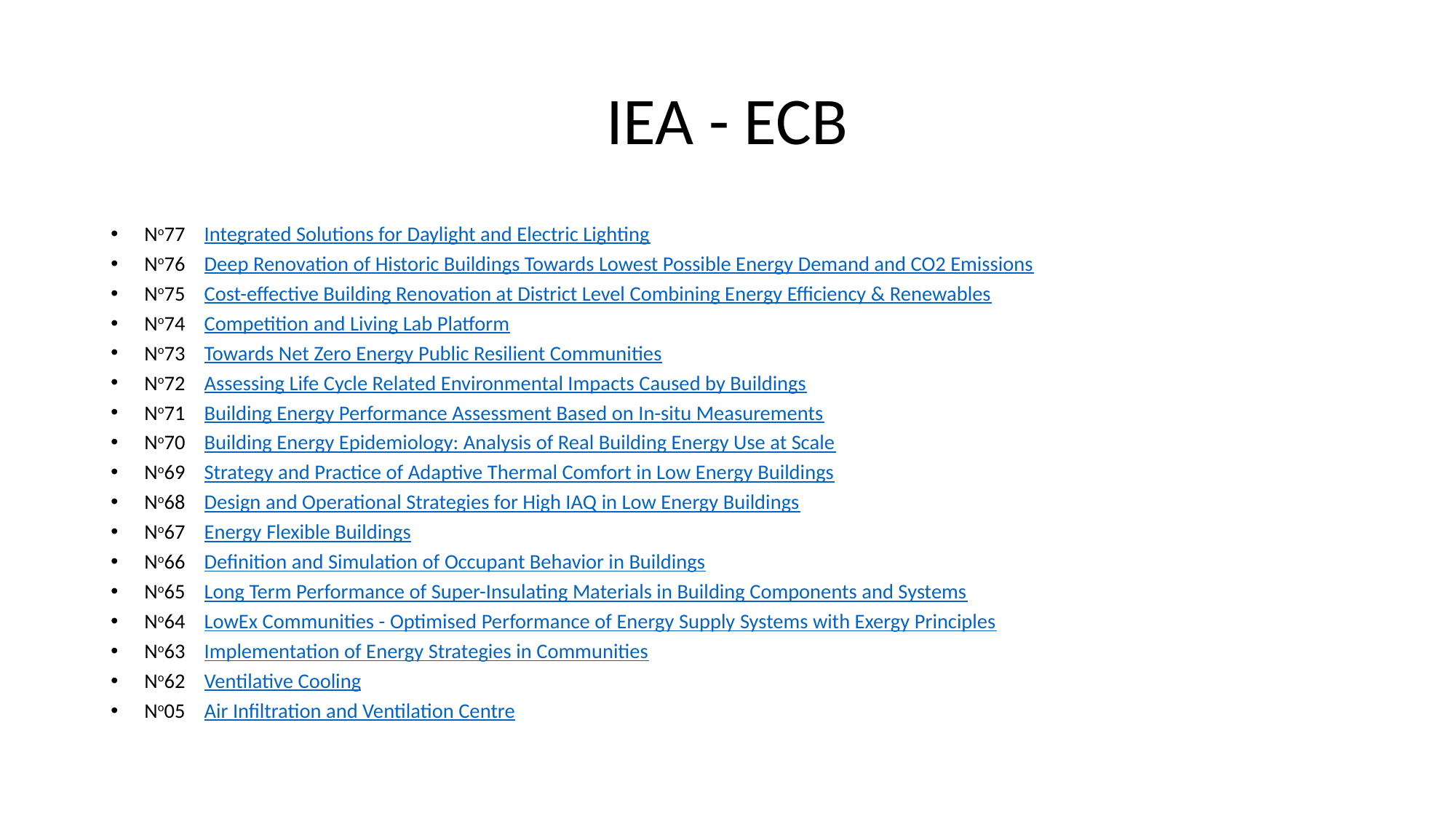

# IEA - ECB
No77    Integrated Solutions for Daylight and Electric Lighting
No76    Deep Renovation of Historic Buildings Towards Lowest Possible Energy Demand and CO2 Emissions
No75    Cost-effective Building Renovation at District Level Combining Energy Efficiency & Renewables
No74    Competition and Living Lab Platform
No73    Towards Net Zero Energy Public Resilient Communities
No72    Assessing Life Cycle Related Environmental Impacts Caused by Buildings
No71    Building Energy Performance Assessment Based on In-situ Measurements
No70    Building Energy Epidemiology: Analysis of Real Building Energy Use at Scale
No69    Strategy and Practice of Adaptive Thermal Comfort in Low Energy Buildings
No68    Design and Operational Strategies for High IAQ in Low Energy Buildings
No67    Energy Flexible Buildings
No66    Definition and Simulation of Occupant Behavior in Buildings
No65    Long Term Performance of Super-Insulating Materials in Building Components and Systems
No64    LowEx Communities - Optimised Performance of Energy Supply Systems with Exergy Principles
No63    Implementation of Energy Strategies in Communities
No62    Ventilative Cooling
No05    Air Infiltration and Ventilation Centre